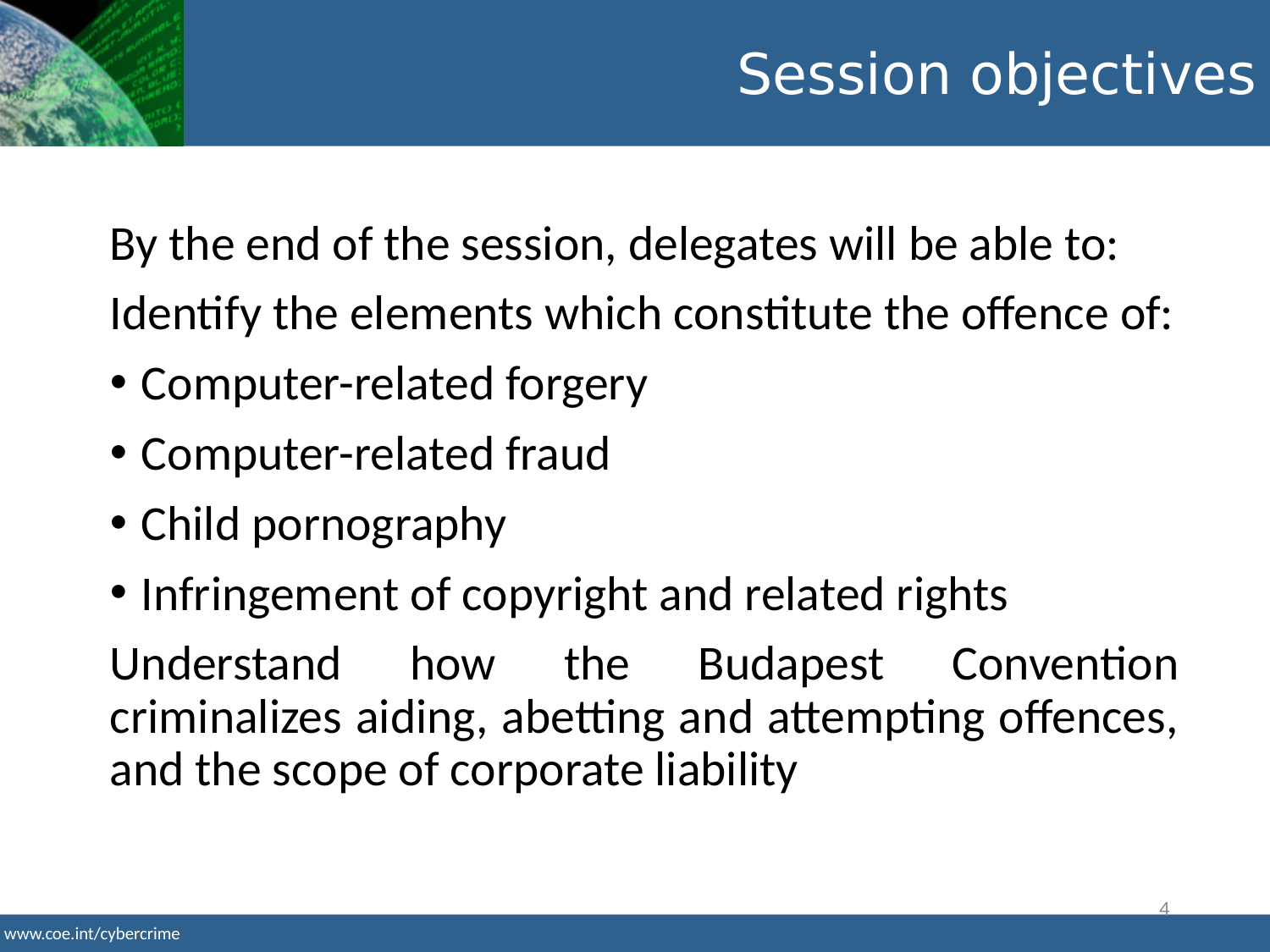

Session objectives

By the end of the session, delegates will be able to:
Identify the elements which constitute the offence of:
Computer-related forgery
Computer-related fraud
Child pornography
Infringement of copyright and related rights
Understand how the Budapest Convention criminalizes aiding, abetting and attempting offences, and the scope of corporate liability

4